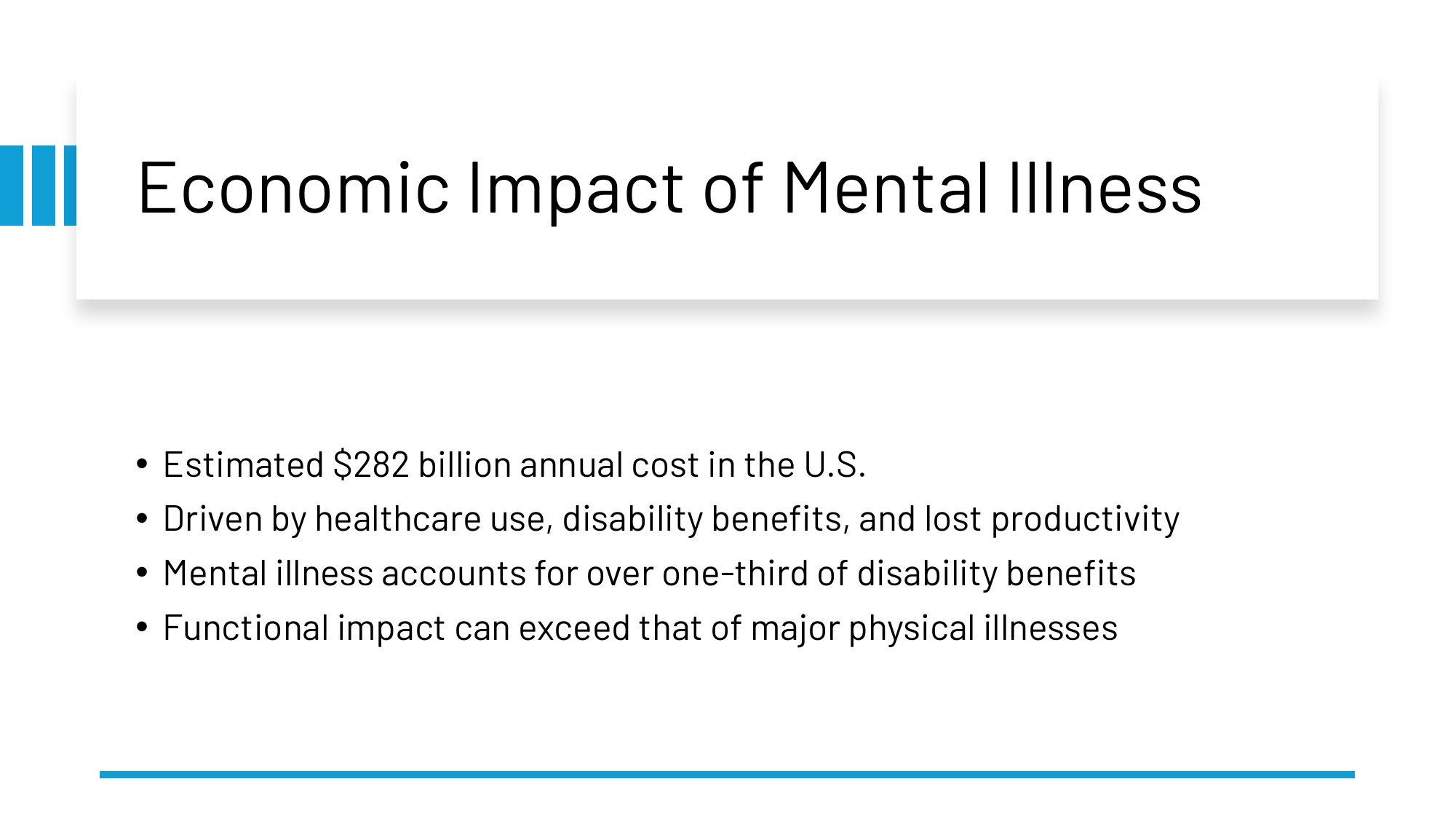

# Economic Impact of Mental Illness

Estimated $282 billion annual cost in the U.S.
Driven by healthcare use, disability benefits, and lost productivity
Mental illness accounts for over one-third of disability benefits
Functional impact can exceed that of major physical illnesses